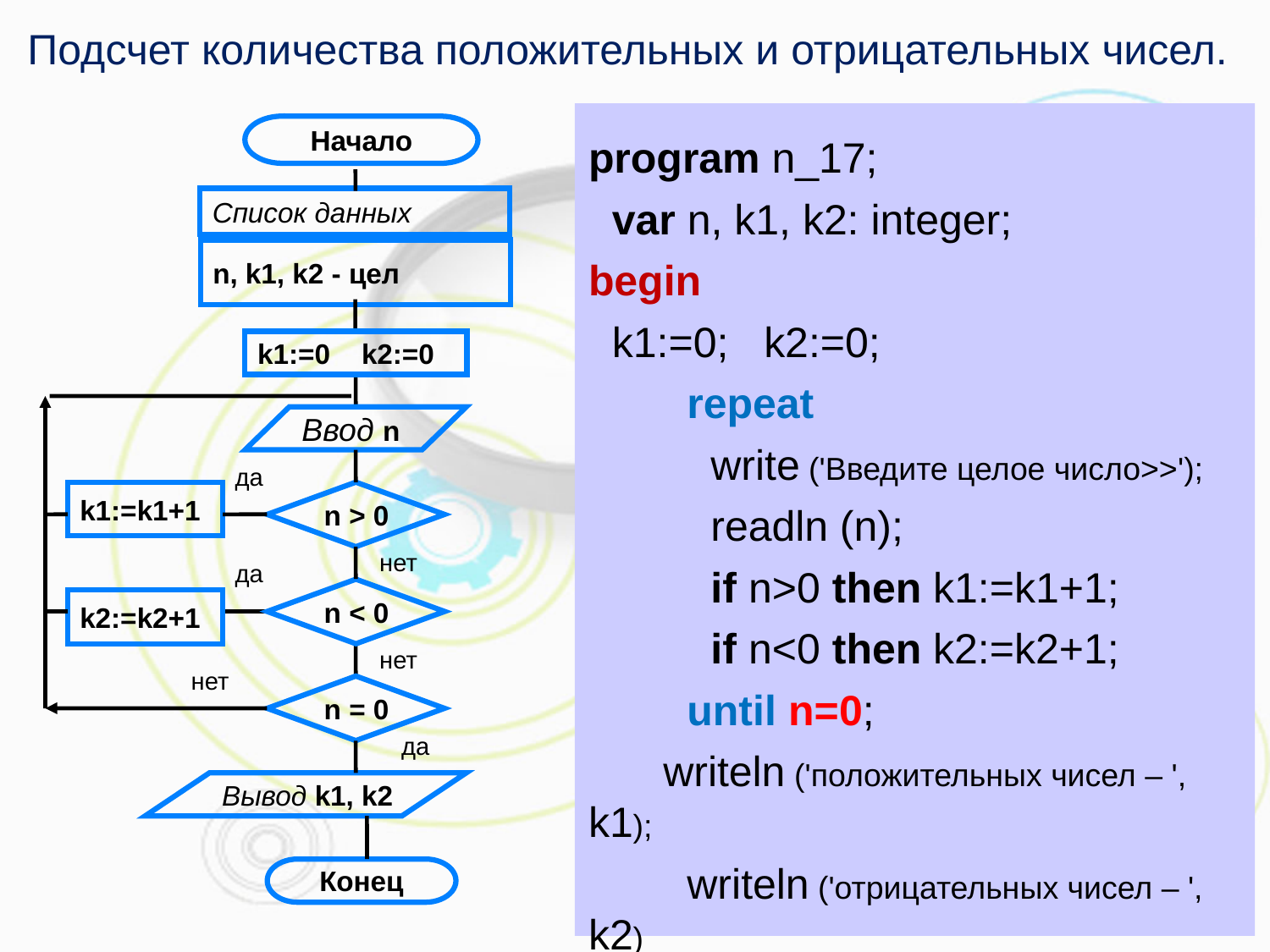

Подсчет количества положительных и отрицательных чисел.

Начало

Список данных
n, k1, k2 - цел

k1:=0    k2:=0

Ввод n

да
k1:=k1+1
n > 0

нет
да
n < 0
k2:=k2+1

нет
нет
n = 0

Вывод k1, k2

Конец

да

program n_17;
  var n, k1, k2: integer;
begin
  k1:=0;   k2:=0;
  repeat
    write ('Введите целое число>>');
    readln (n);
    if n>0 then k1:=k1+1;
    if n<0 then k2:=k2+1;
  until n=0;
writeln ('положительных чисел – ', k1);
  writeln ('отрицательных чисел – ', k2)
end.